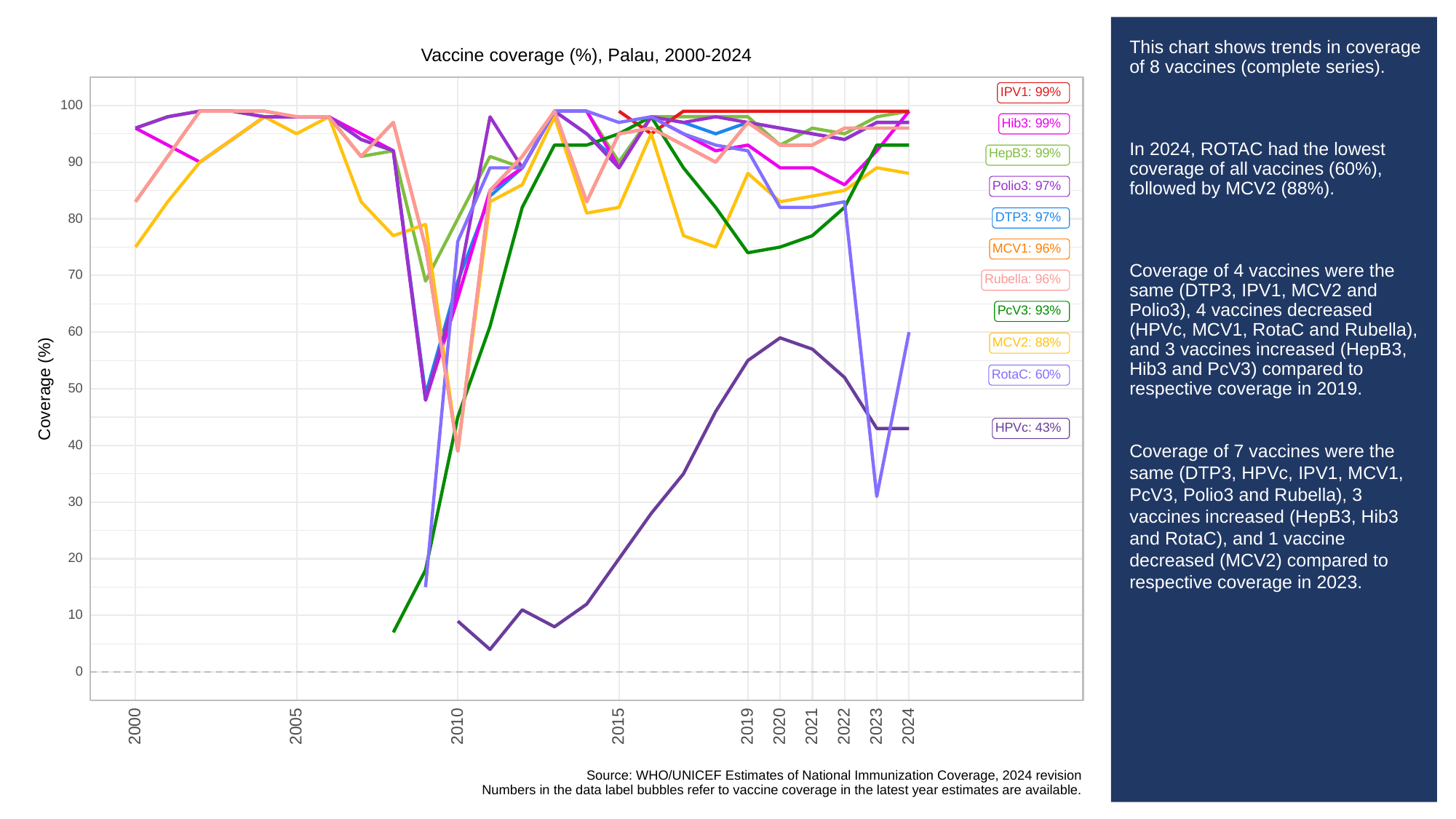

# This chart shows trends in coverage of 8 vaccines (complete series).

In 2024, ROTAC had the lowest coverage of all vaccines (60%), followed by MCV2 (88%).

Coverage of 4 vaccines were the same (DTP3, IPV1, MCV2 and Polio3), 4 vaccines decreased (HPVc, MCV1, RotaC and Rubella), and 3 vaccines increased (HepB3, Hib3 and PcV3) compared to respective coverage in 2019.

Coverage of 7 vaccines were the same (DTP3, HPVc, IPV1, MCV1, PcV3, Polio3 and Rubella), 3 vaccines increased (HepB3, Hib3 and RotaC), and 1 vaccine decreased (MCV2) compared to respective coverage in 2023.

Vaccine coverage (%), Palau, 2000-2024

IPV1: 99%

100

Hib3: 99%

HepB3: 99%
90

Polio3: 97%

DTP3: 97%
80

MCV1: 96%

70
Rubella: 96%

PcV3: 93%
60

MCV2: 88%

RotaC: 60%
Coverage (%)
50

HPVc: 43%

40

30

20

10

0

2023
2000
2005
2010
2015
2019
2020
2021
2022
2024
Source: WHO/UNICEF Estimates of National Immunization Coverage, 2024 revision
Numbers in the data label bubbles refer to vaccine coverage in the latest year estimates are available.